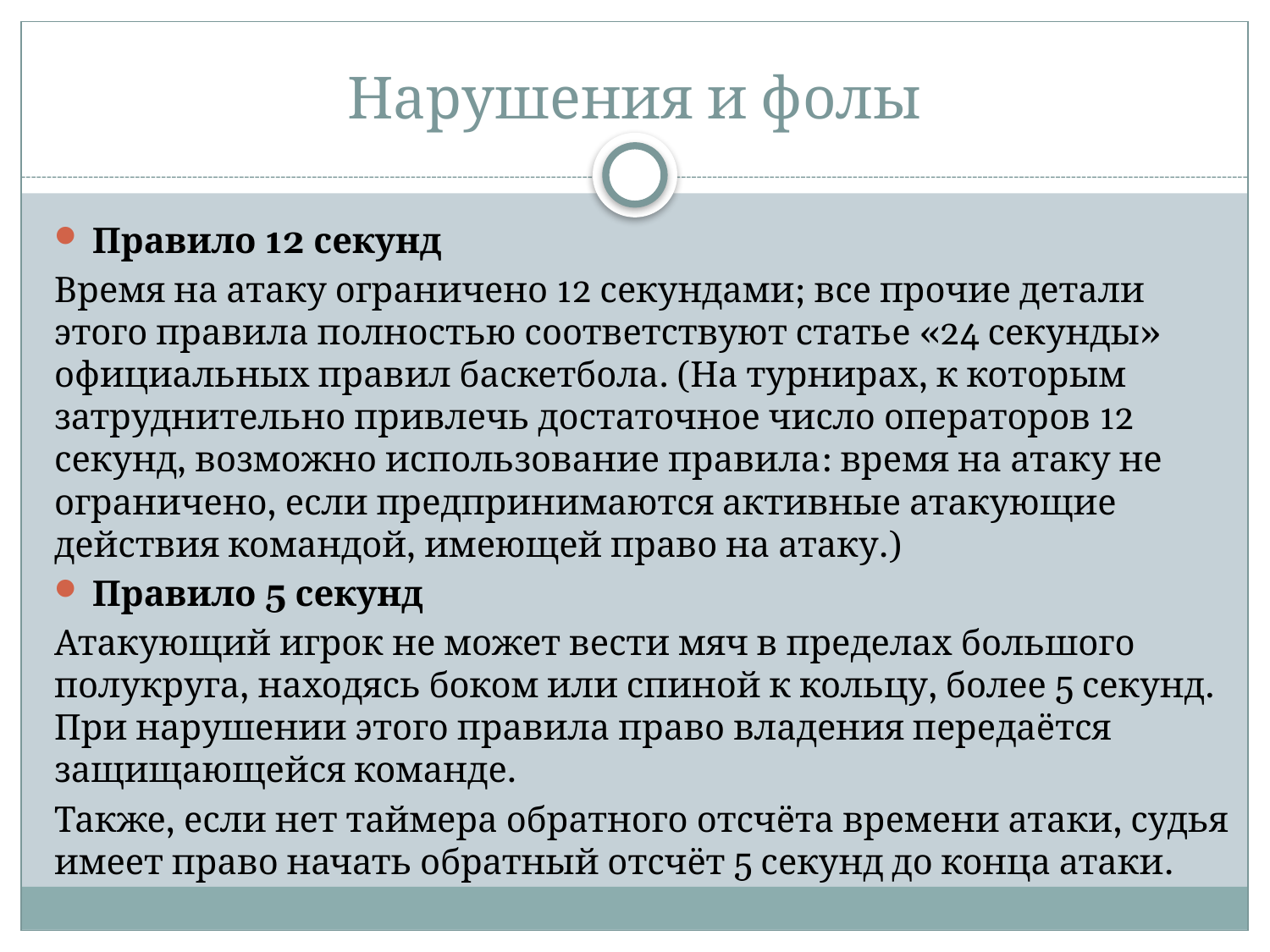

# Нарушения и фолы
Правило 12 секунд
Время на атаку ограничено 12 секундами; все прочие детали этого правила полностью соответствуют статье «24 секунды» официальных правил баскетбола. (На турнирах, к которым затруднительно привлечь достаточное число операторов 12 секунд, возможно использование правила: время на атаку не ограничено, если предпринимаются активные атакующие действия командой, имеющей право на атаку.)
Правило 5 секунд
Атакующий игрок не может вести мяч в пределах большого полукруга, находясь боком или спиной к кольцу, более 5 секунд. При нарушении этого правила право владения передаётся защищающейся команде.
Также, если нет таймера обратного отсчёта времени атаки, судья имеет право начать обратный отсчёт 5 секунд до конца атаки.